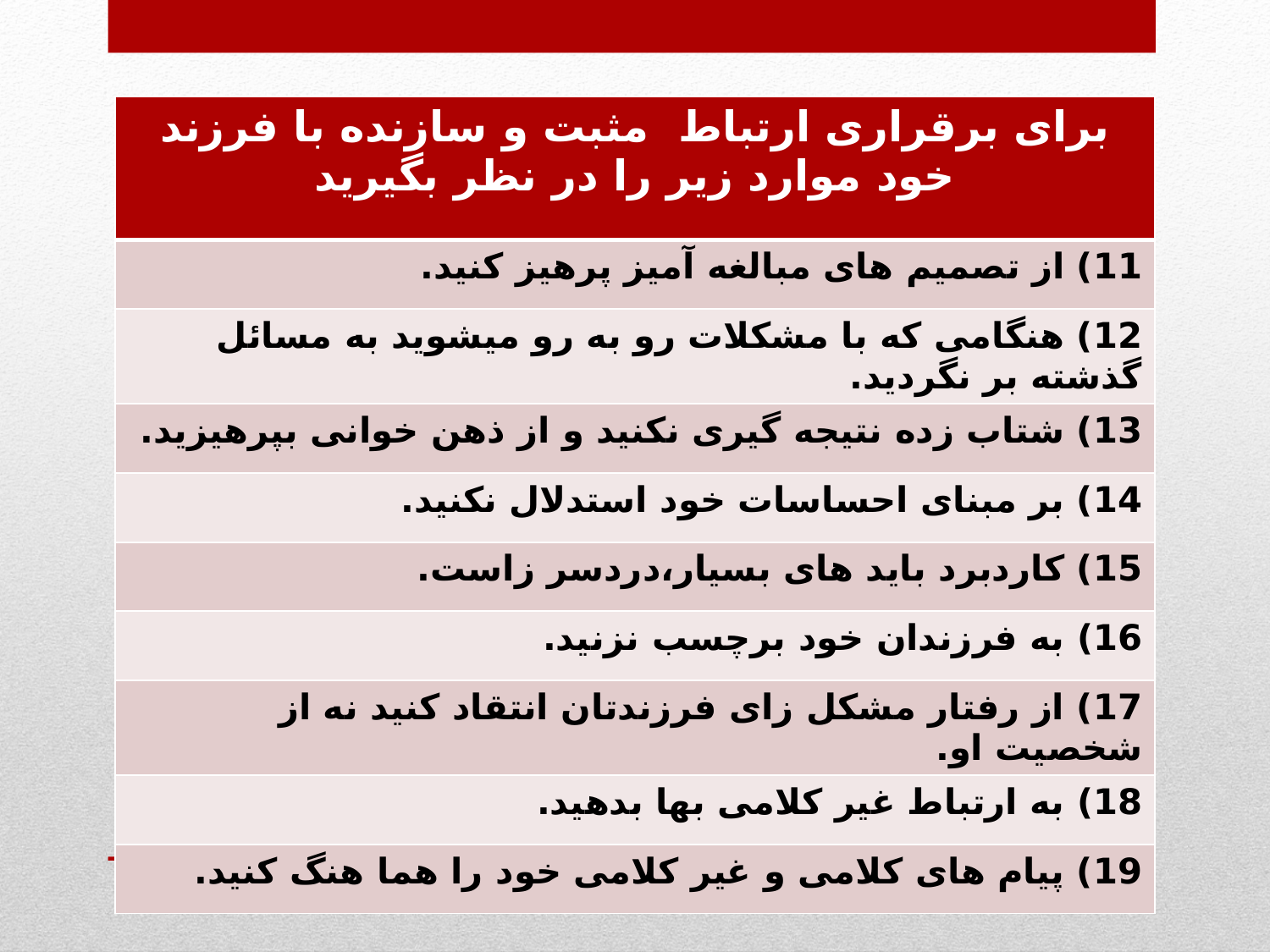

| برای برقراری ارتباط مثبت و سازنده با فرزند خود موارد زیر را در نظر بگیرید |
| --- |
| 11) از تصمیم های مبالغه آمیز پرهیز کنید. |
| 12) هنگامی که با مشکلات رو به رو میشوید به مسائل گذشته بر نگردید. |
| 13) شتاب زده نتیجه گیری نکنید و از ذهن خوانی بپرهیزید. |
| 14) بر مبنای احساسات خود استدلال نکنید. |
| 15) کاردبرد باید های بسیار،دردسر زاست. |
| 16) به فرزندان خود برچسب نزنید. |
| 17) از رفتار مشکل زای فرزندتان انتقاد کنید نه از شخصیت او. |
| 18) به ارتباط غیر کلامی بها بدهید. |
| 19) پیام های کلامی و غیر کلامی خود را هما هنگ کنید. |